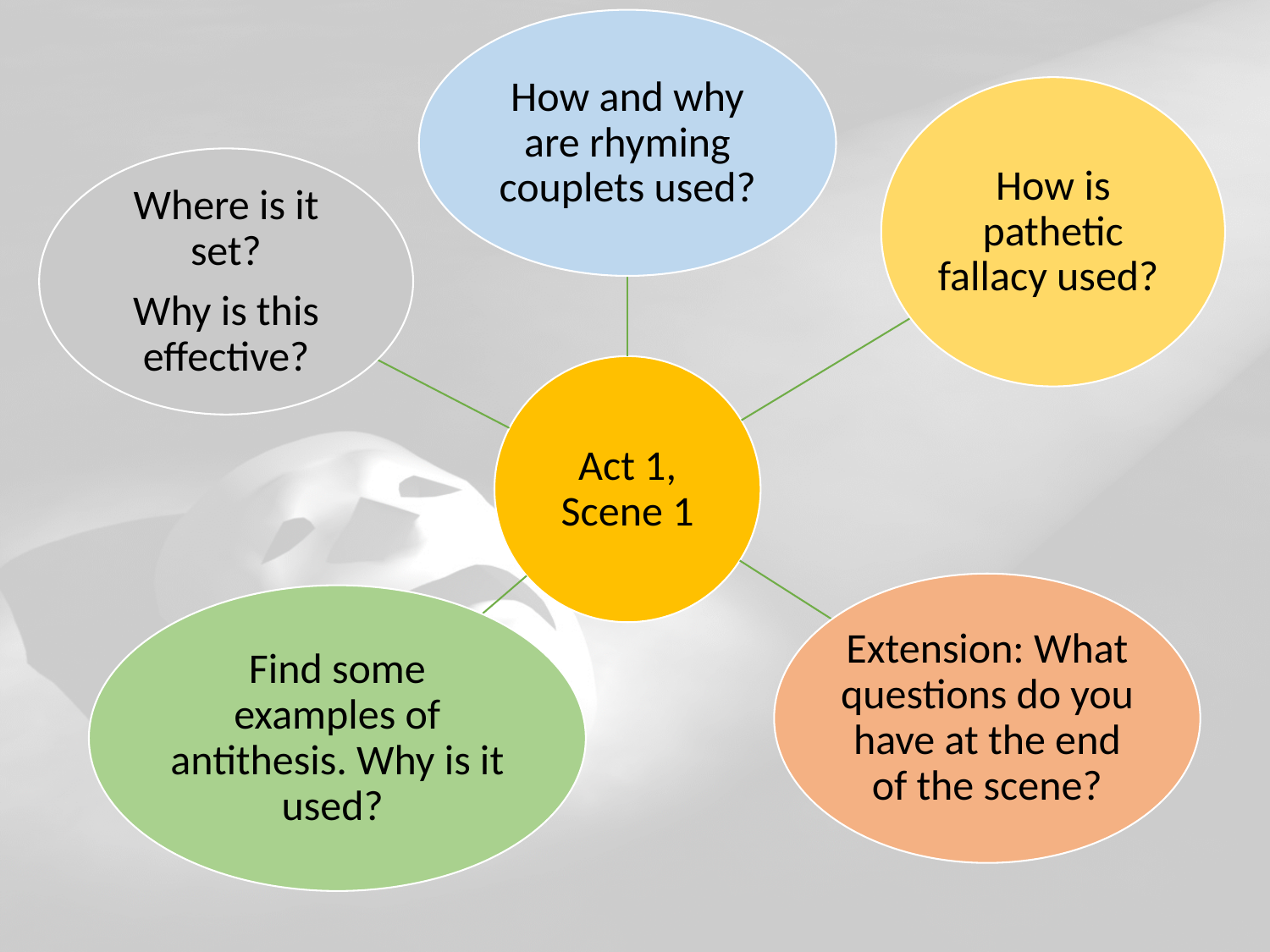

Act 1, Scene 1

How and why are rhyming couplets used?

How is pathetic fallacy used?

Extension: What questions do you have at the end of the scene?

Find some examples of antithesis. Why is it used?

Where is it set?
Why is this effective?